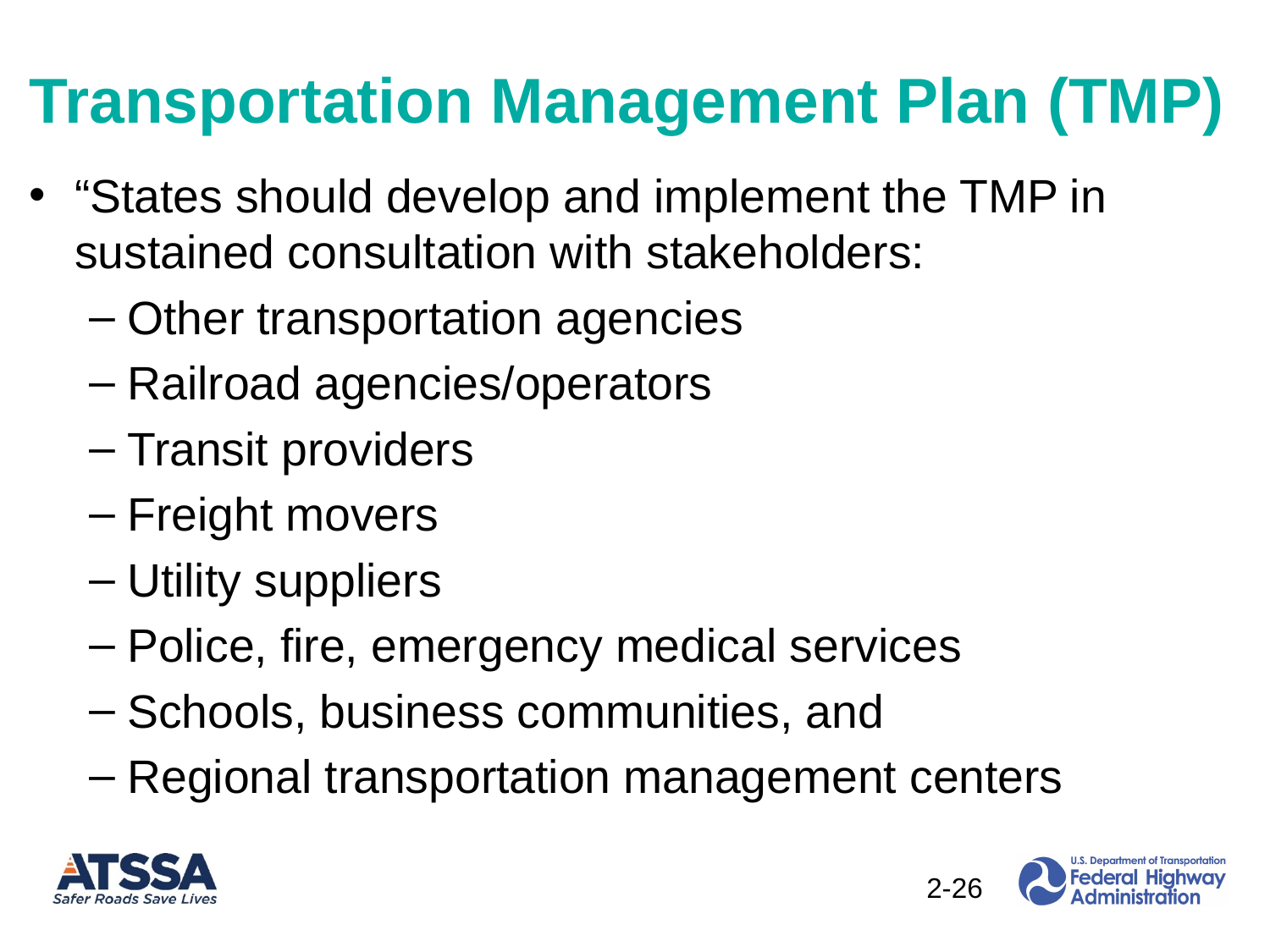

# Transportation Management Plan (TMP)
“States should develop and implement the TMP in sustained consultation with stakeholders:
Other transportation agencies
Railroad agencies/operators
Transit providers
Freight movers
Utility suppliers
Police, fire, emergency medical services
Schools, business communities, and
Regional transportation management centers